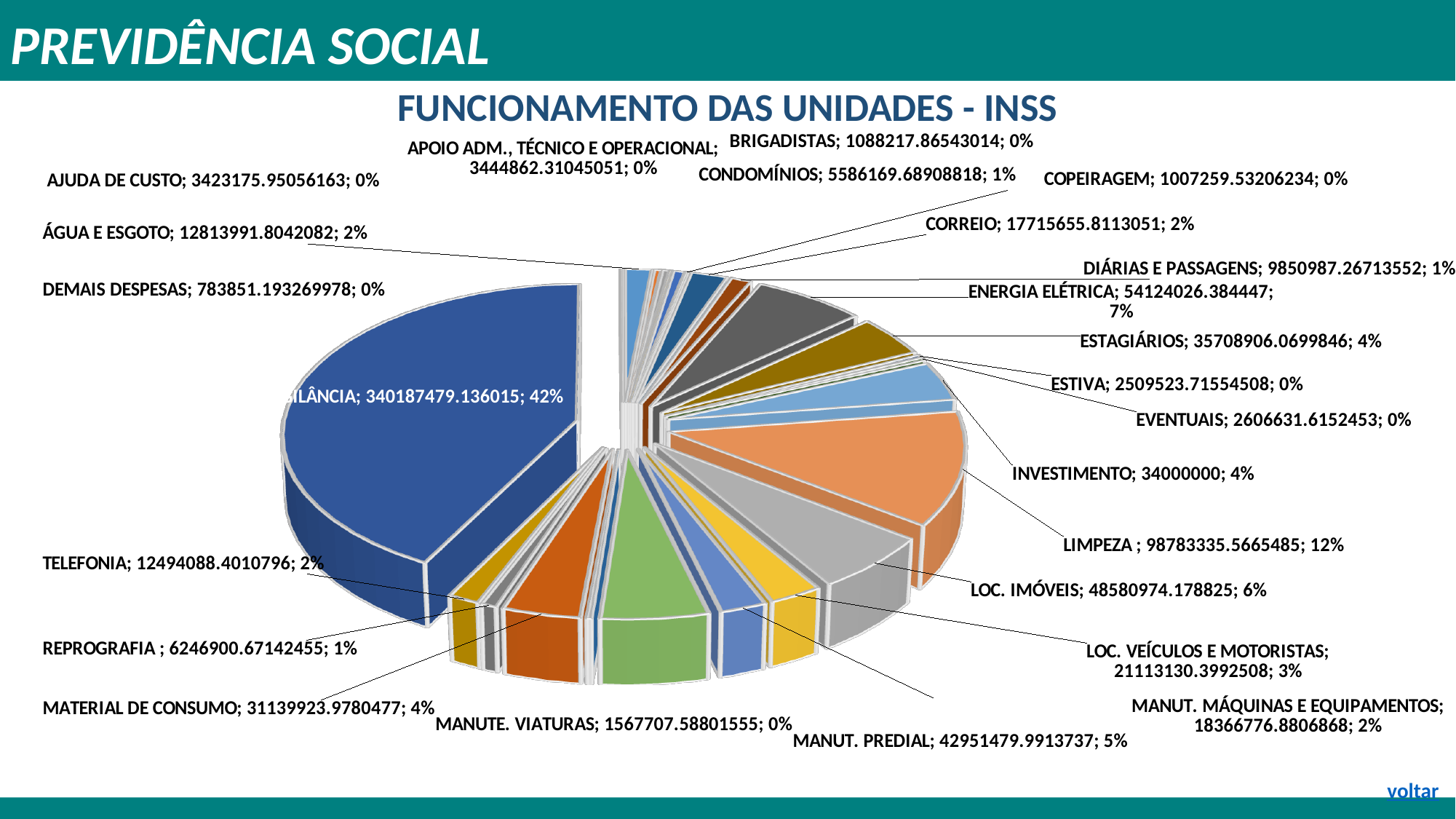

PREVIDÊNCIA SOCIAL
# FUNCIONAMENTO DAS UNIDADES - INSS

[unsupported chart]

voltar